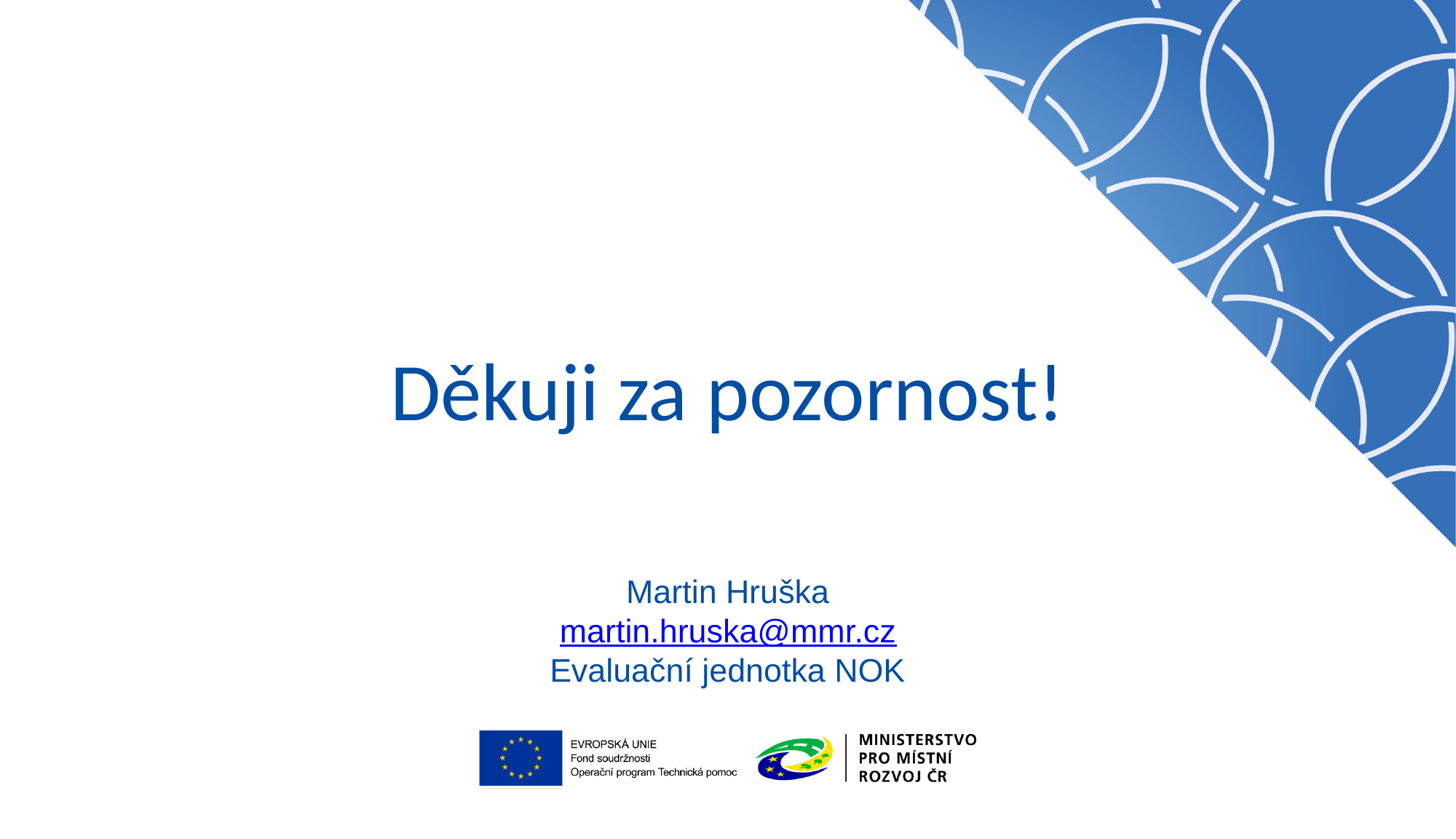

# Děkuji za pozornost!
Martin Hruška
martin.hruska@mmr.cz
Evaluační jednotka NOK